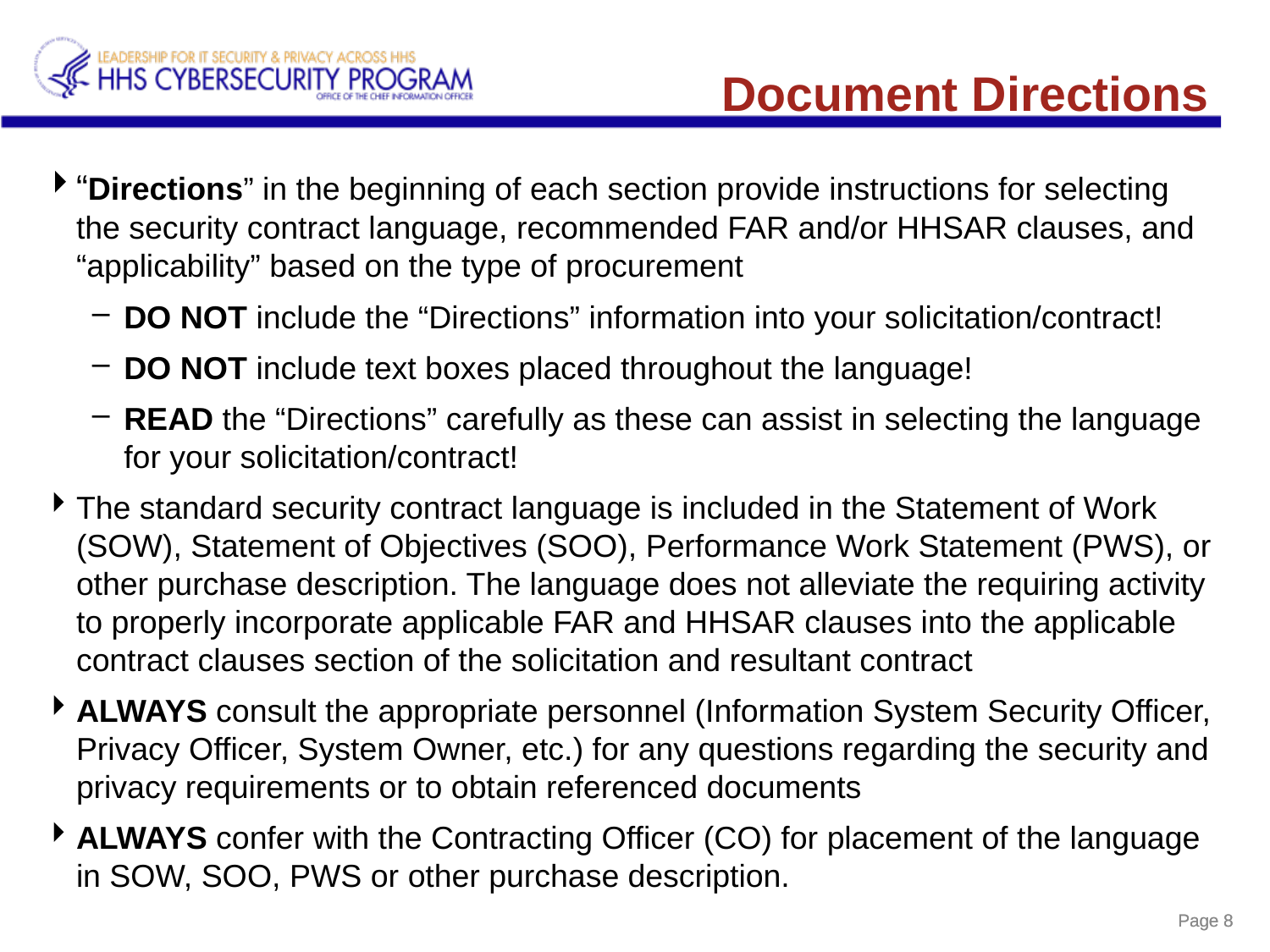

# Document Directions
“Directions” in the beginning of each section provide instructions for selecting the security contract language, recommended FAR and/or HHSAR clauses, and “applicability” based on the type of procurement
DO NOT include the “Directions” information into your solicitation/contract!
DO NOT include text boxes placed throughout the language!
READ the “Directions” carefully as these can assist in selecting the language for your solicitation/contract!
The standard security contract language is included in the Statement of Work (SOW), Statement of Objectives (SOO), Performance Work Statement (PWS), or other purchase description. The language does not alleviate the requiring activity to properly incorporate applicable FAR and HHSAR clauses into the applicable contract clauses section of the solicitation and resultant contract
ALWAYS consult the appropriate personnel (Information System Security Officer, Privacy Officer, System Owner, etc.) for any questions regarding the security and privacy requirements or to obtain referenced documents
ALWAYS confer with the Contracting Officer (CO) for placement of the language in SOW, SOO, PWS or other purchase description.
Page 8
Page 8